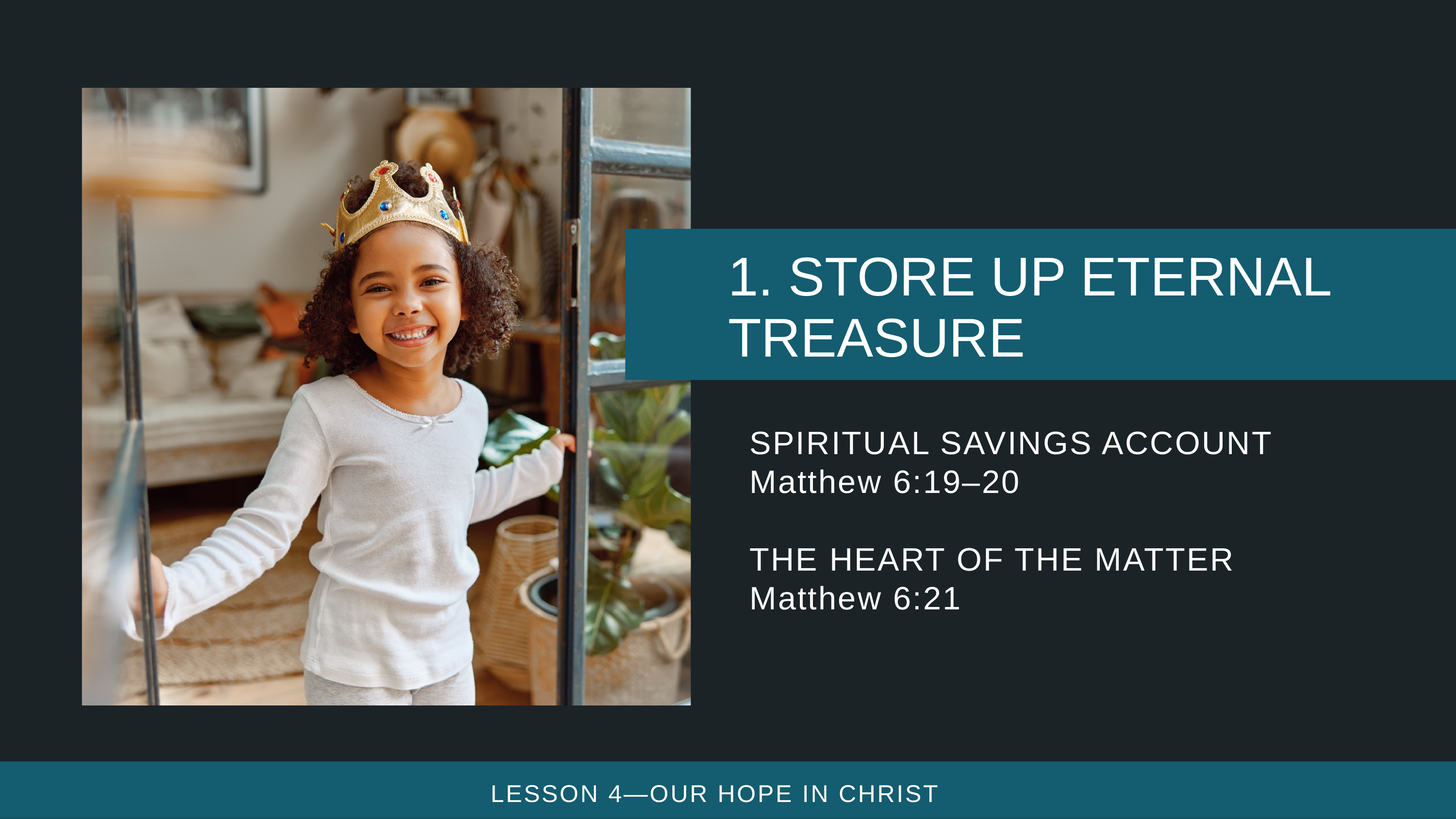

SPIRITUAL SAVINGS ACCOUNT
Matthew 6:19–20

THE HEART OF THE MATTER
Matthew 6:21